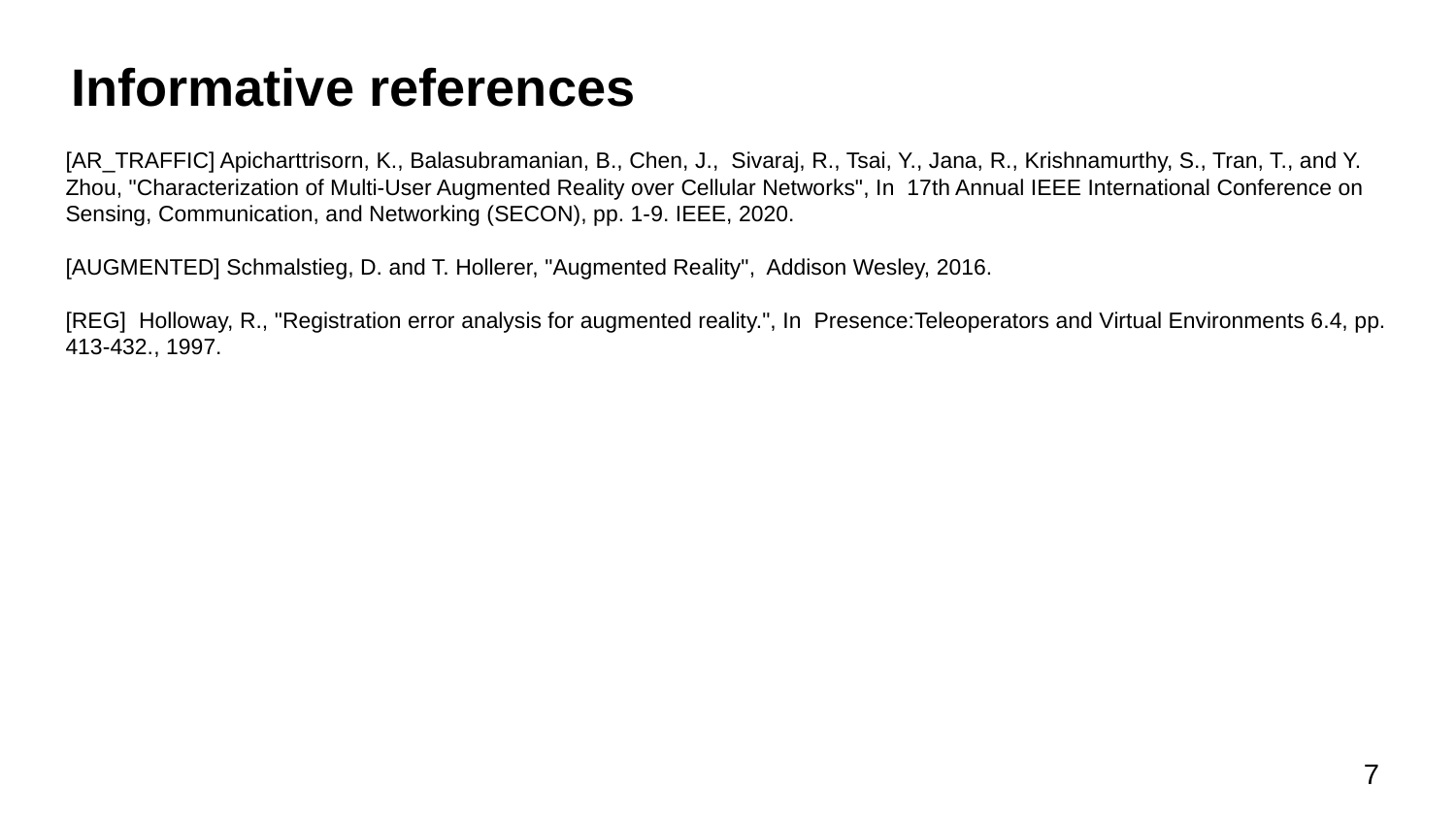

# Informative references
[AR_TRAFFIC] Apicharttrisorn, K., Balasubramanian, B., Chen, J.,  Sivaraj, R., Tsai, Y., Jana, R., Krishnamurthy, S., Tran, T., and Y. Zhou, "Characterization of Multi-User Augmented Reality over Cellular Networks", In  17th Annual IEEE International Conference on Sensing, Communication, and Networking (SECON), pp. 1-9. IEEE, 2020.

[AUGMENTED] Schmalstieg, D. and T. Hollerer, "Augmented Reality",  Addison Wesley, 2016.

[REG]  Holloway, R., "Registration error analysis for augmented reality.", In  Presence:Teleoperators and Virtual Environments 6.4, pp. 413-432., 1997.

7